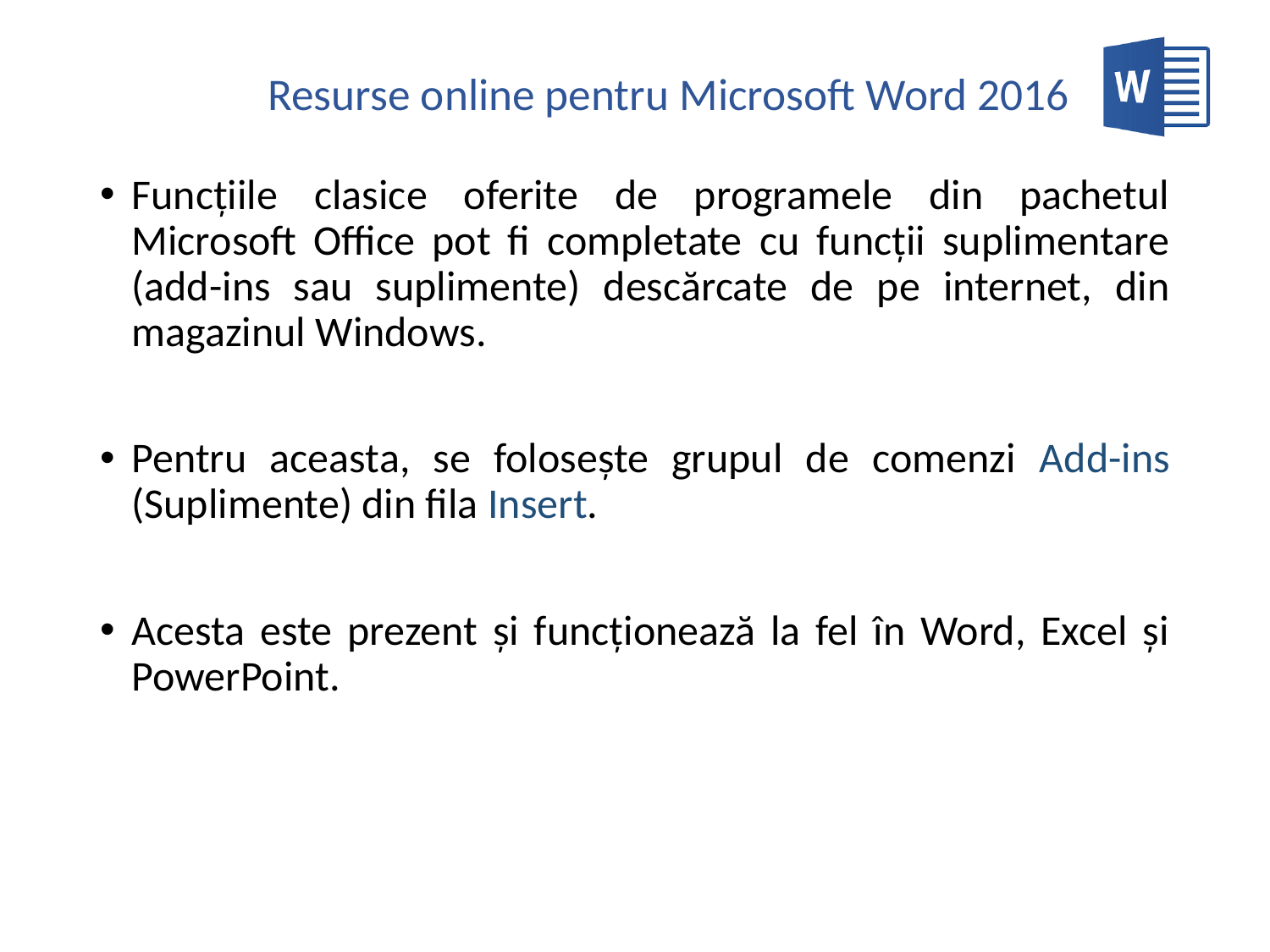

# Resurse online pentru Microsoft Word 2016
Funcțiile clasice oferite de programele din pachetul Microsoft Office pot fi completate cu funcții suplimentare (add-ins sau suplimente) descărcate de pe internet, din magazinul Windows.

Pentru aceasta, se folosește grupul de comenzi Add-ins (Suplimente) din fila Insert.

Acesta este prezent și funcționează la fel în Word, Excel și PowerPoint.